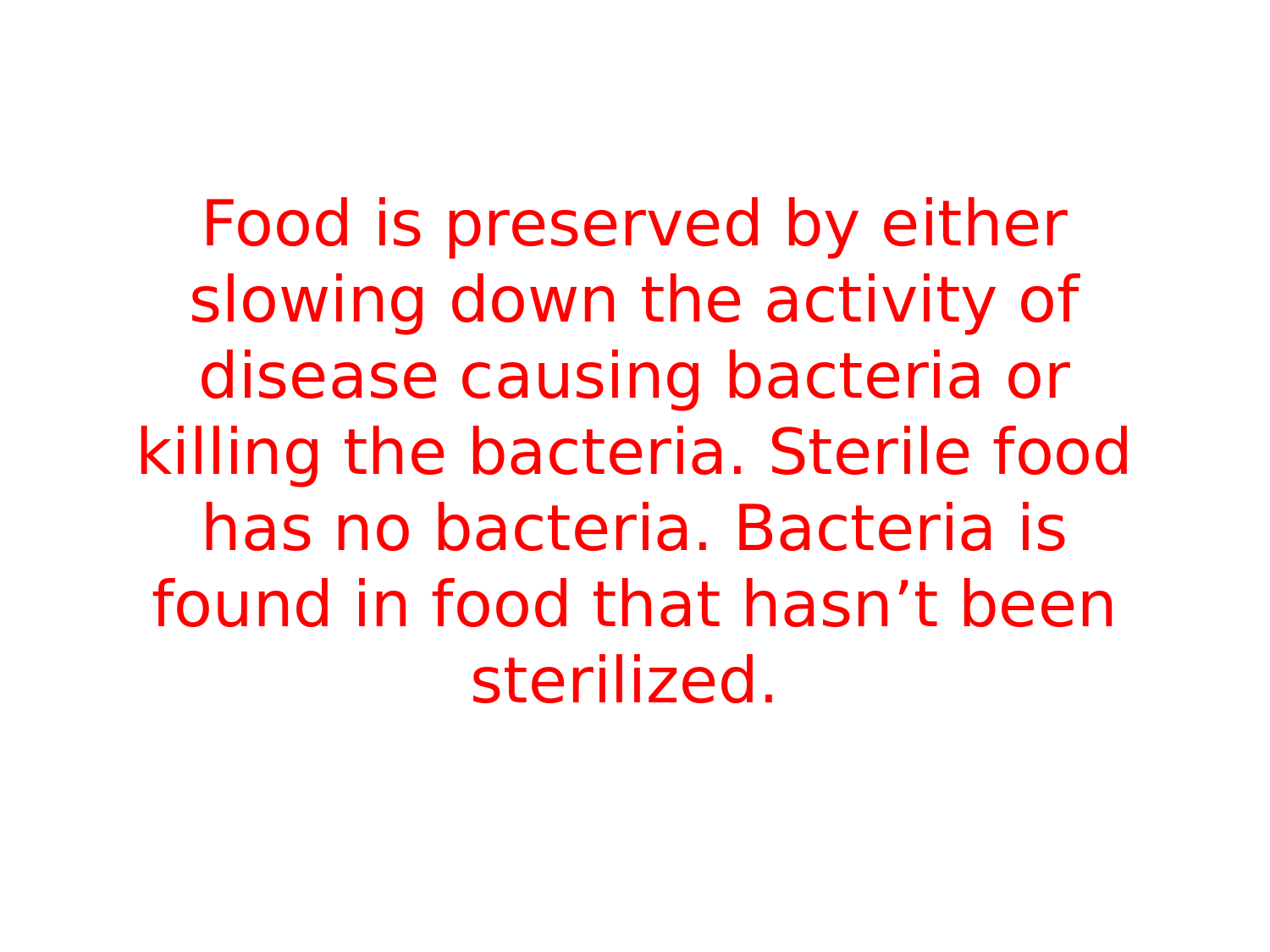

# Food is preserved by either slowing down the activity of disease causing bacteria or killing the bacteria. Sterile food has no bacteria. Bacteria is found in food that hasn’t been sterilized.